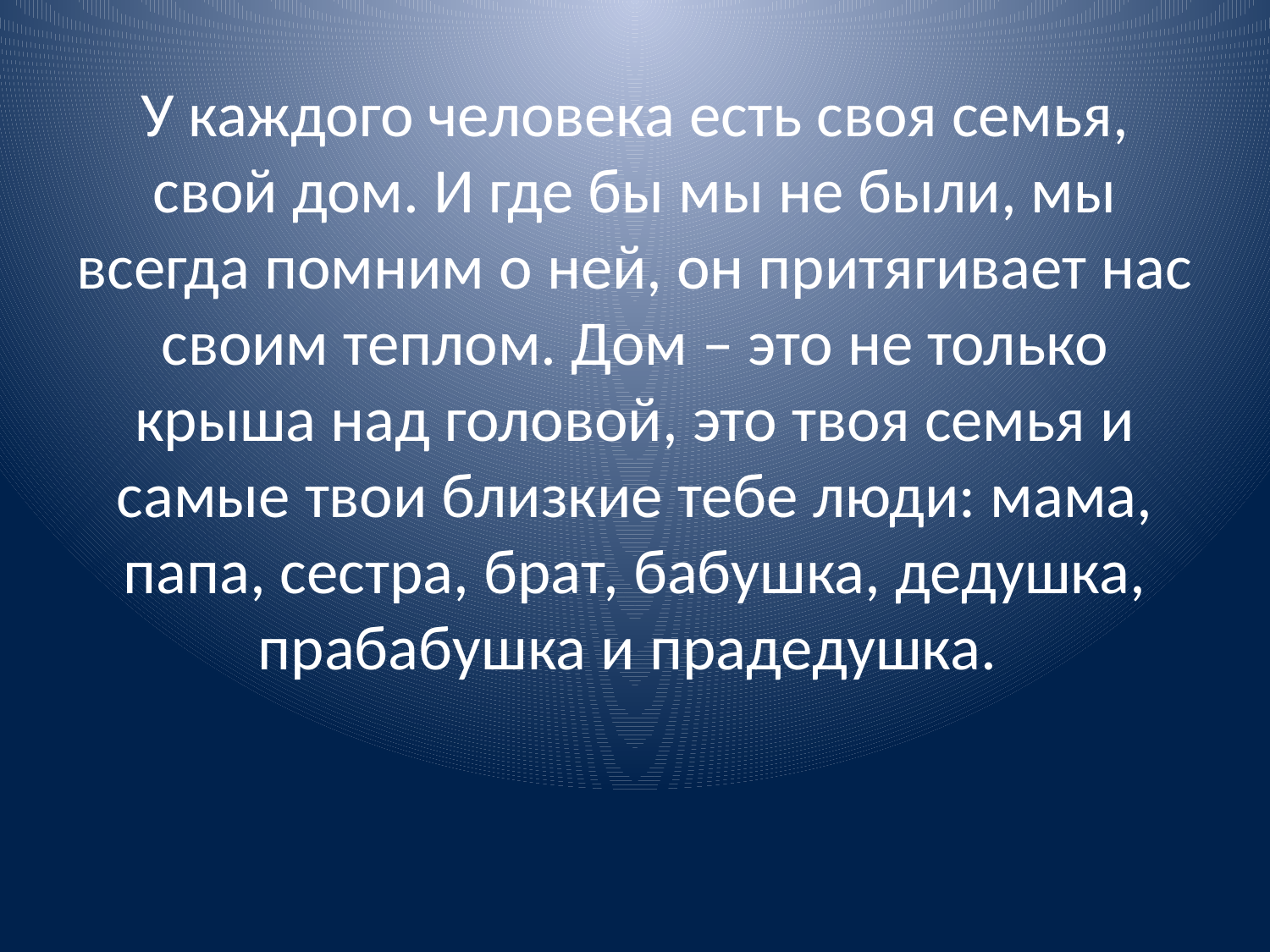

# У каждого человека есть своя семья, свой дом. И где бы мы не были, мы всегда помним о ней, он притягивает нас своим теплом. Дом – это не только крыша над головой, это твоя семья и самые твои близкие тебе люди: мама, папа, сестра, брат, бабушка, дедушка, прабабушка и прадедушка.